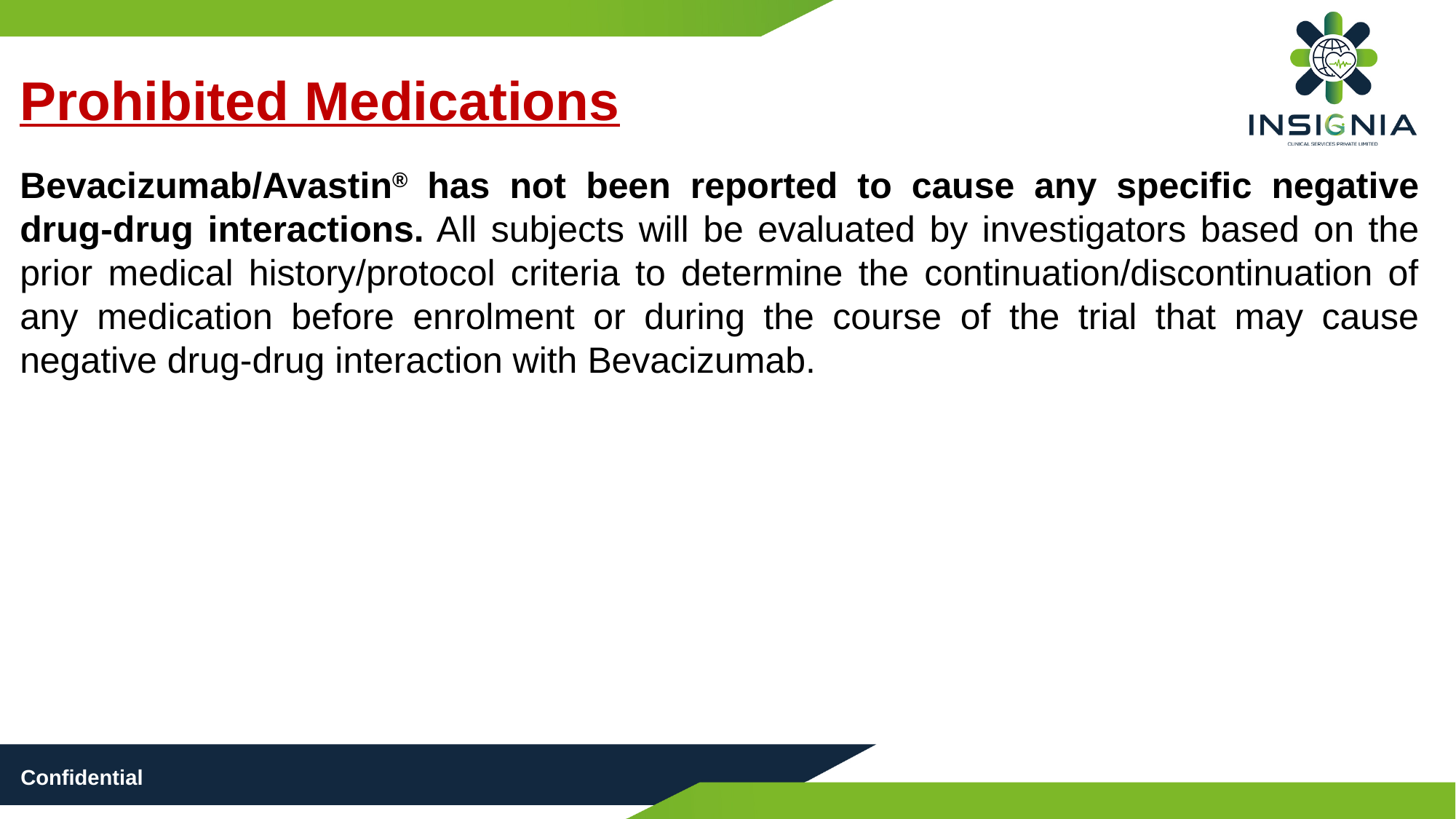

Prohibited Medications
Bevacizumab/Avastin® has not been reported to cause any specific negative drug-drug interactions. All subjects will be evaluated by investigators based on the prior medical history/protocol criteria to determine the continuation/discontinuation of any medication before enrolment or during the course of the trial that may cause negative drug-drug interaction with Bevacizumab.
Confidential